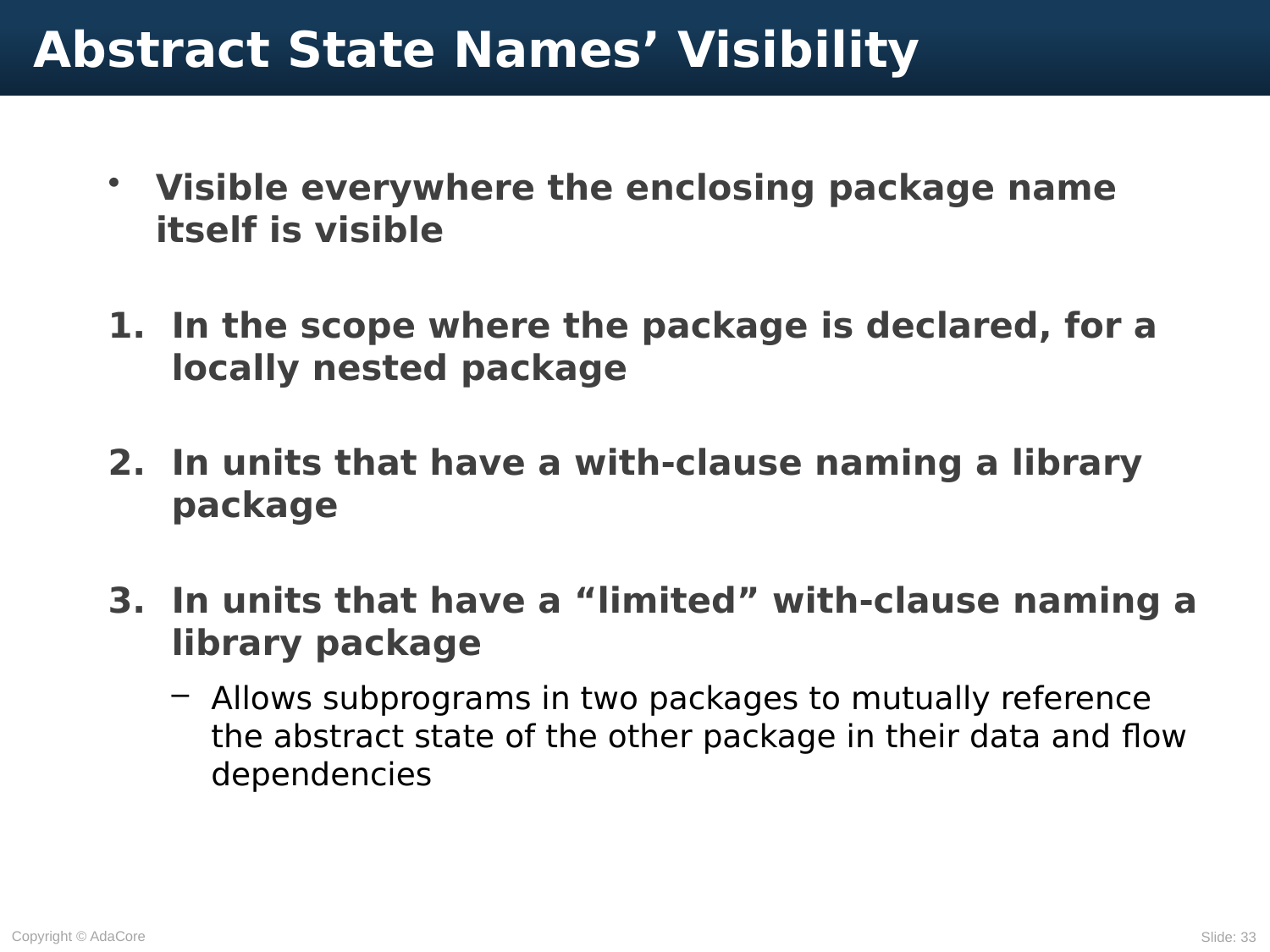

# Abstract State Names’ Visibility
Visible everywhere the enclosing package name itself is visible
In the scope where the package is declared, for a locally nested package
In units that have a with-clause naming a library package
In units that have a “limited” with-clause naming a library package
Allows subprograms in two packages to mutually reference the abstract state of the other package in their data and ﬂow dependencies